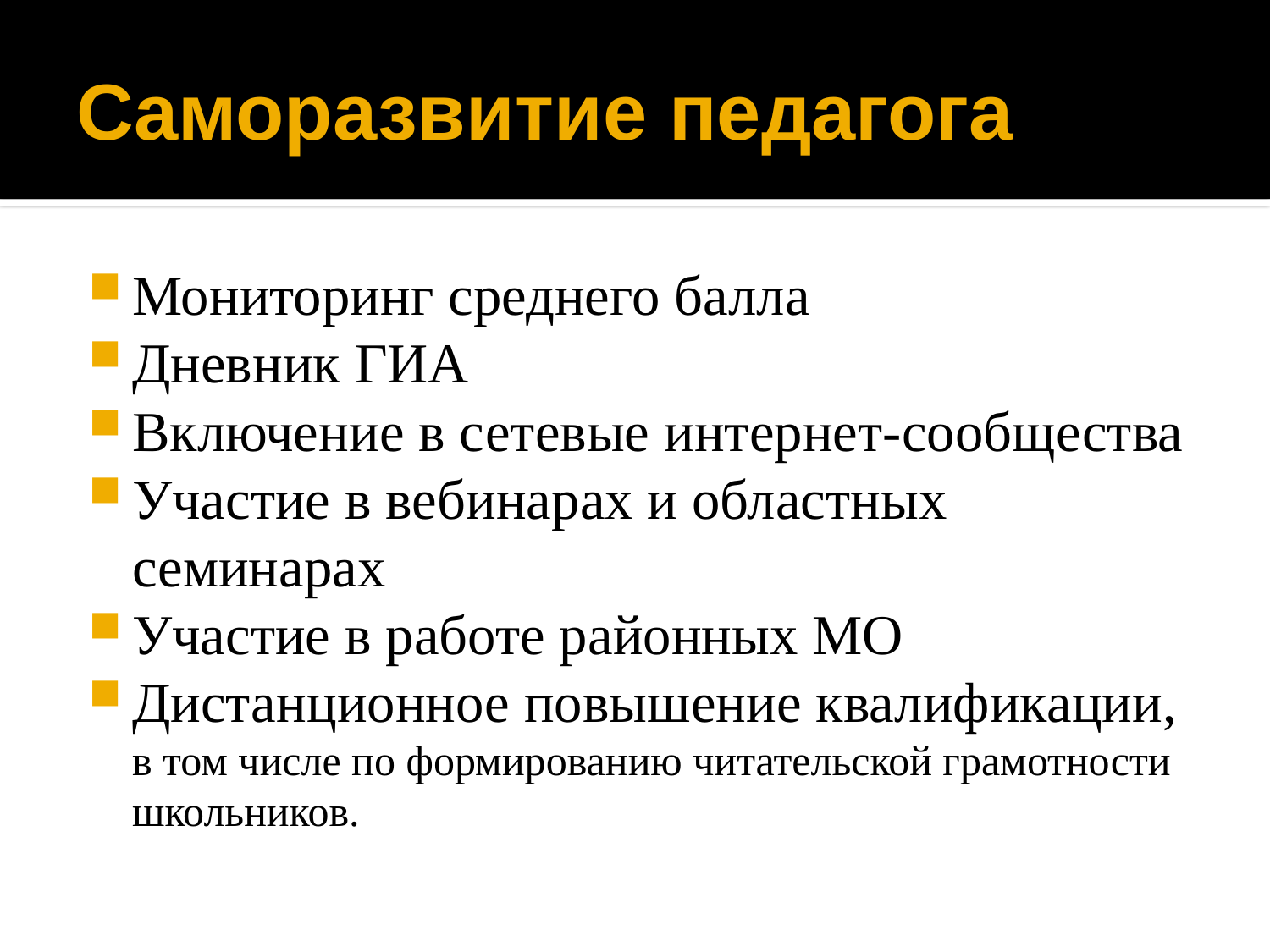

# Саморазвитие педагога
Мониторинг среднего балла
Дневник ГИА
Включение в сетевые интернет-сообщества
Участие в вебинарах и областных семинарах
Участие в работе районных МО
Дистанционное повышение квалификации, в том числе по формированию читательской грамотности школьников.